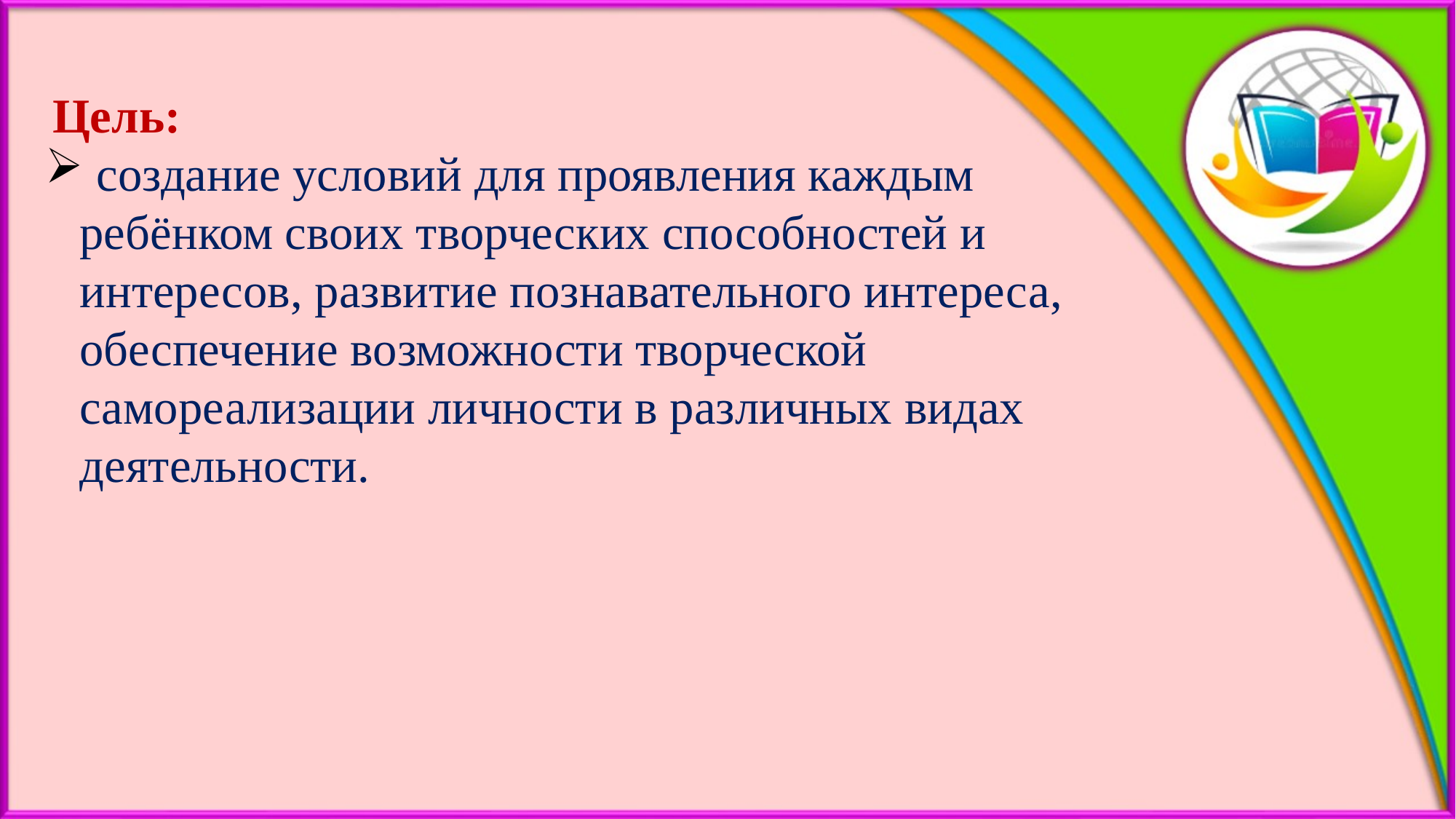

Цель:
 создание условий для проявления каждым ребёнком своих творческих способностей и интересов, развитие познавательного интереса, обеспечение возможности творческой самореализации личности в различных видах деятельности.
#